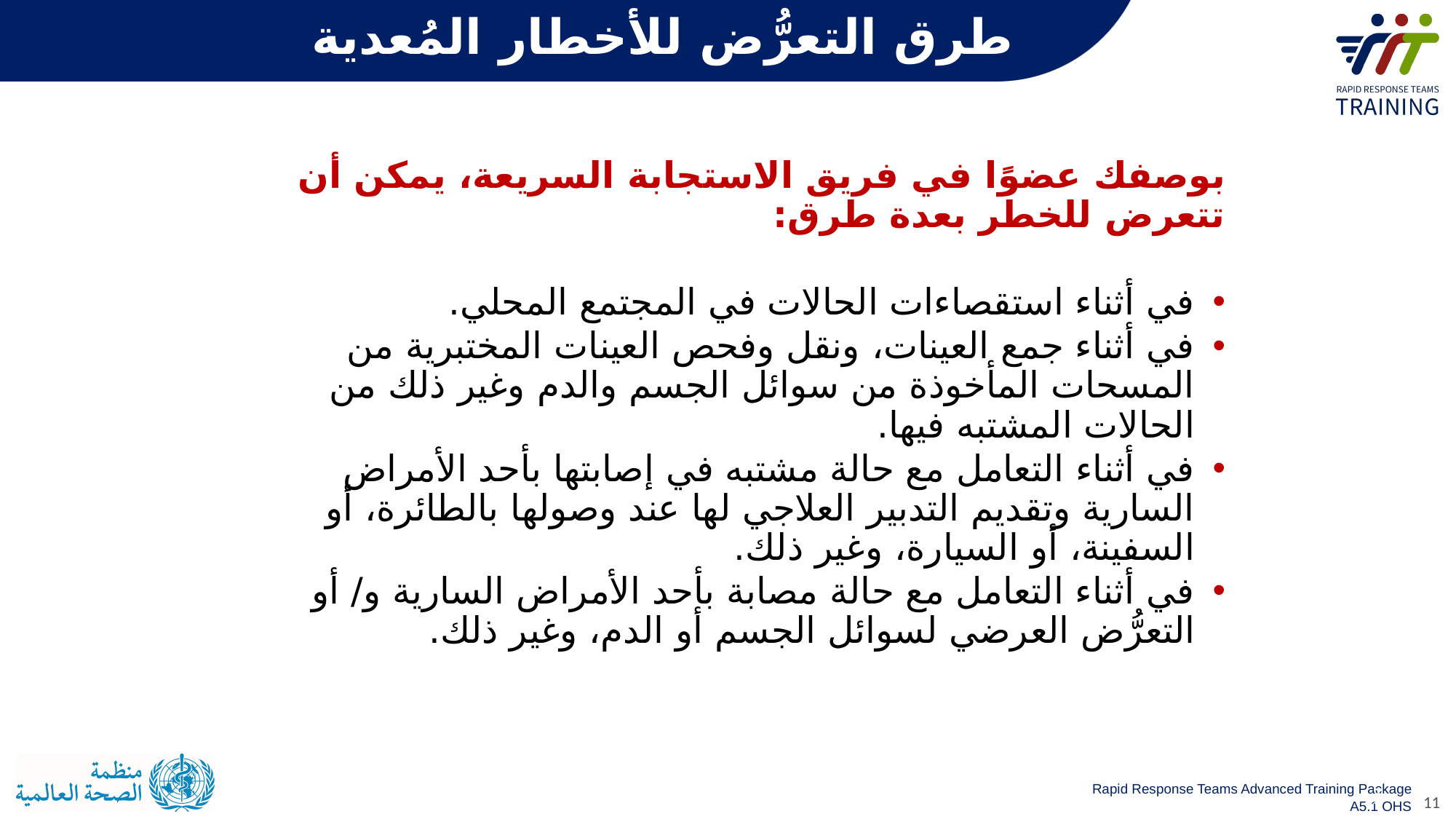

طرق التعرُّض للأخطار المُعدية
بوصفك عضوًا في فريق الاستجابة السريعة، يمكن أن تتعرض للخطر بعدة طرق:

في أثناء استقصاءات الحالات في المجتمع المحلي.
في أثناء جمع العينات، ونقل وفحص العينات المختبرية من المسحات المأخوذة من سوائل الجسم والدم وغير ذلك من الحالات المشتبه فيها.
في أثناء التعامل مع حالة مشتبه في إصابتها بأحد الأمراض السارية وتقديم التدبير العلاجي لها عند وصولها بالطائرة، أو السفينة، أو السيارة، وغير ذلك.
في أثناء التعامل مع حالة مصابة بأحد الأمراض السارية و/ أو التعرُّض العرضي لسوائل الجسم أو الدم، وغير ذلك.
11